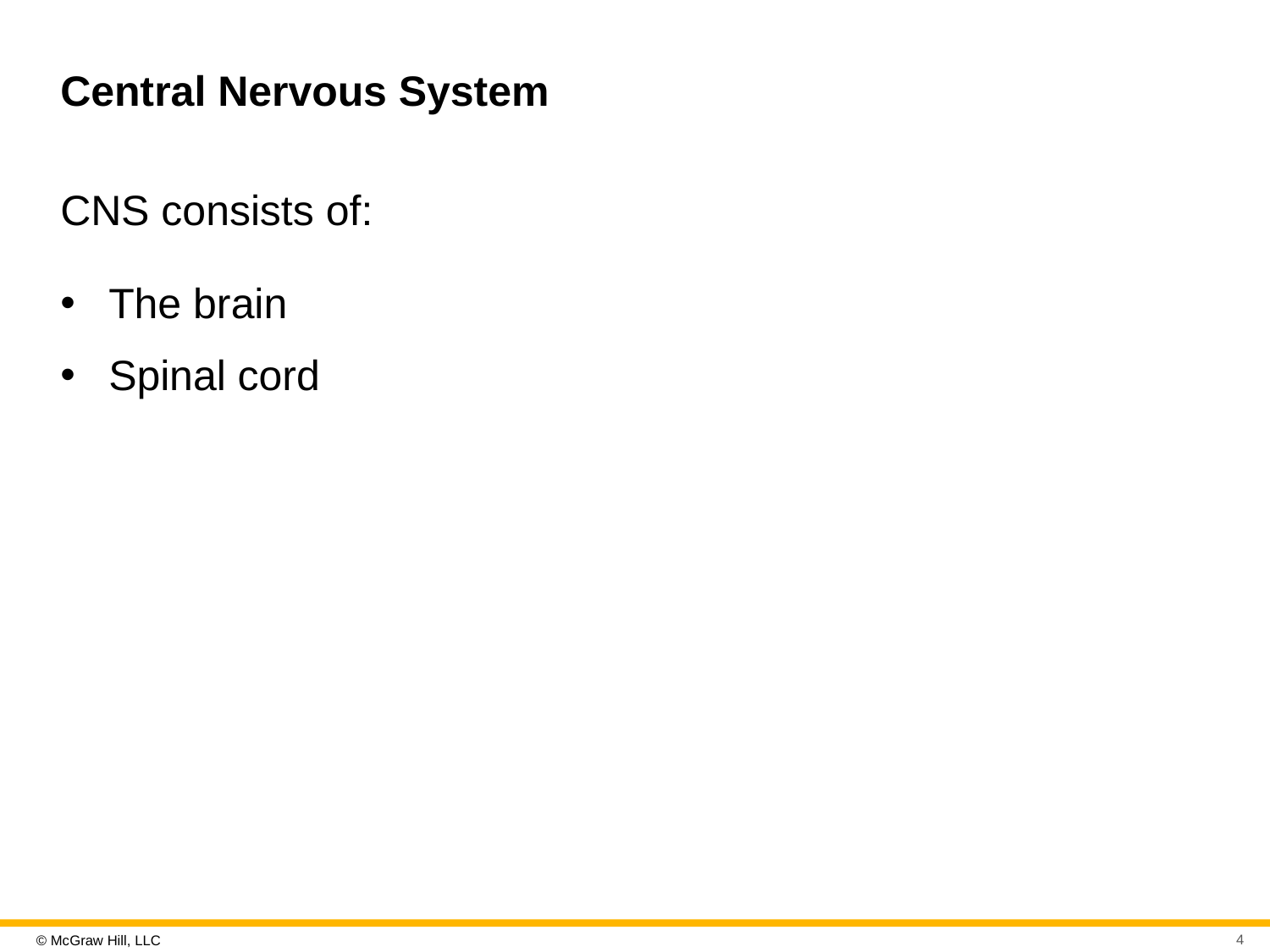

# Central Nervous System
CNS consists of:
The brain
Spinal cord
4